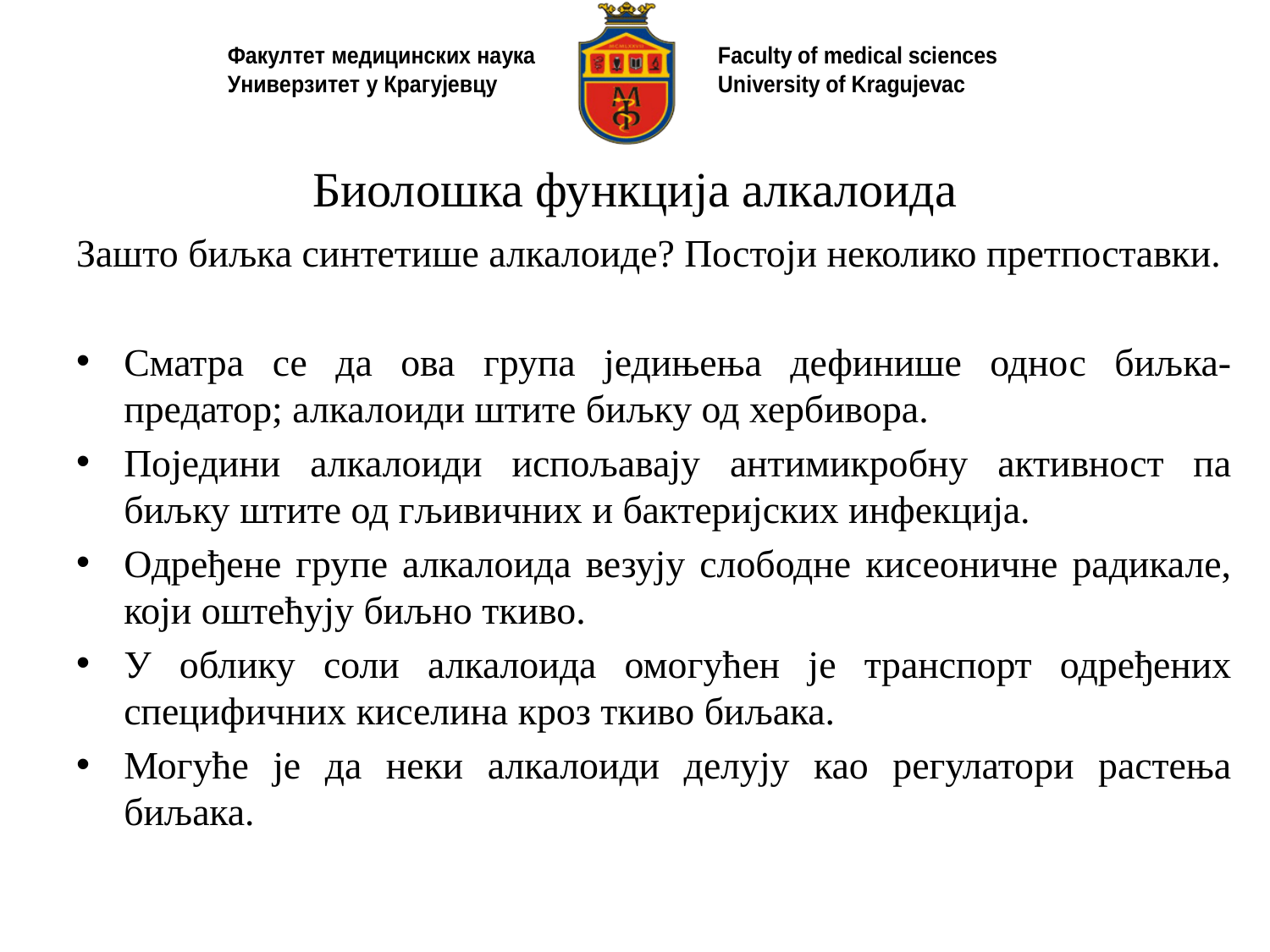

# Биолошка функција алкалоида
Зашто биљка синтетише алкалоиде? Постоји неколико претпоставки.

Сматра се да ова група једињења дефинише однос биљка-предатор; алкалоиди штите биљку од хербивора.
Поједини алкалоиди испољавају антимикробну активност па биљку штите од гљивичних и бактеријских инфекција.
Одређене групе алкалоида везују слободне кисеоничне радикале, који оштећују биљно ткиво.
У облику соли алкалоида омогућен је транспорт одређених специфичних киселина кроз ткиво биљака.
Могуће је да неки алкалоиди делују као регулатори растења биљака.